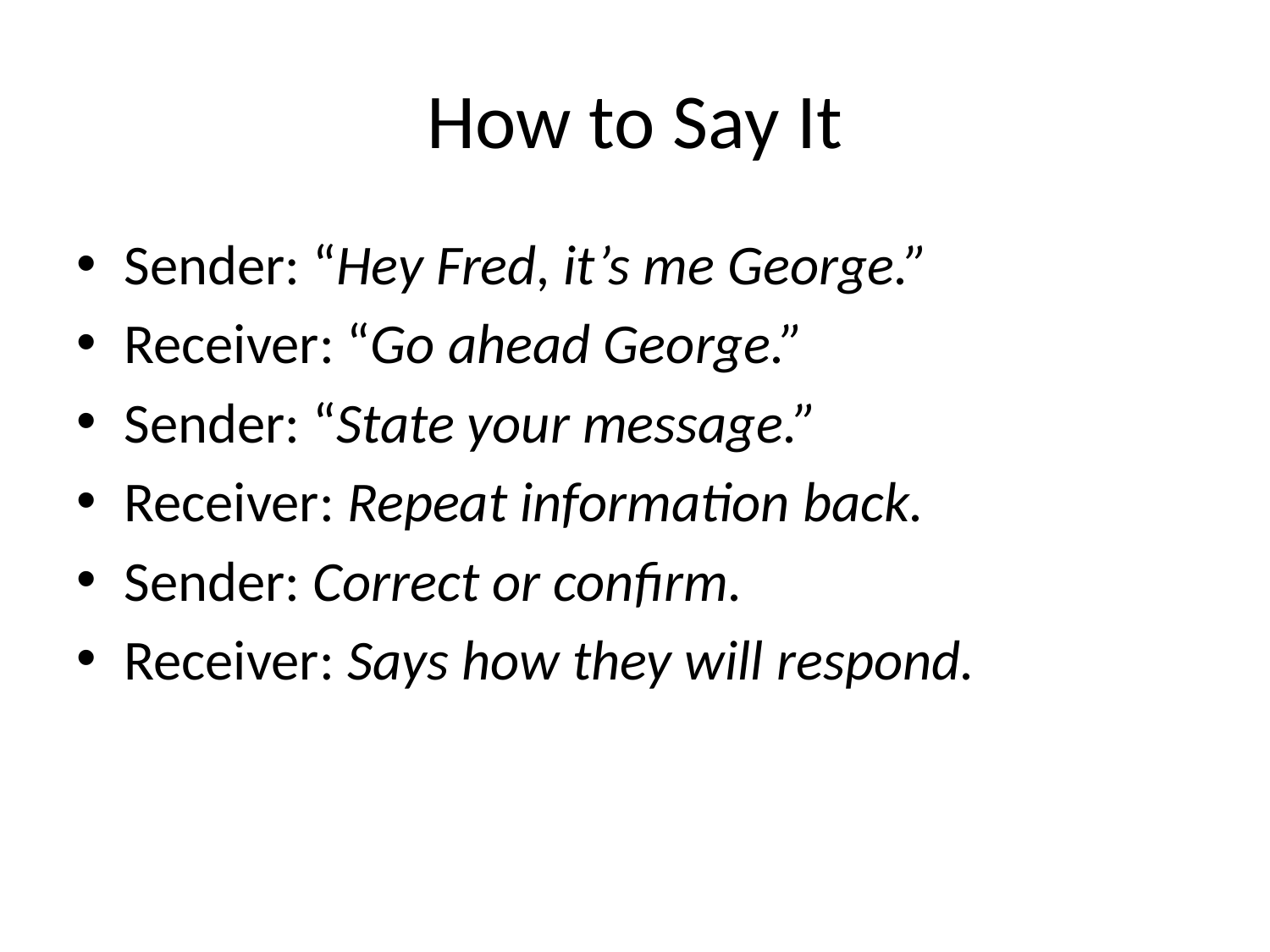

# How to Say It
Sender: “Hey Fred, it’s me George.”
Receiver: “Go ahead George.”
Sender: “State your message.”
Receiver: Repeat information back.
Sender: Correct or confirm.
Receiver: Says how they will respond.